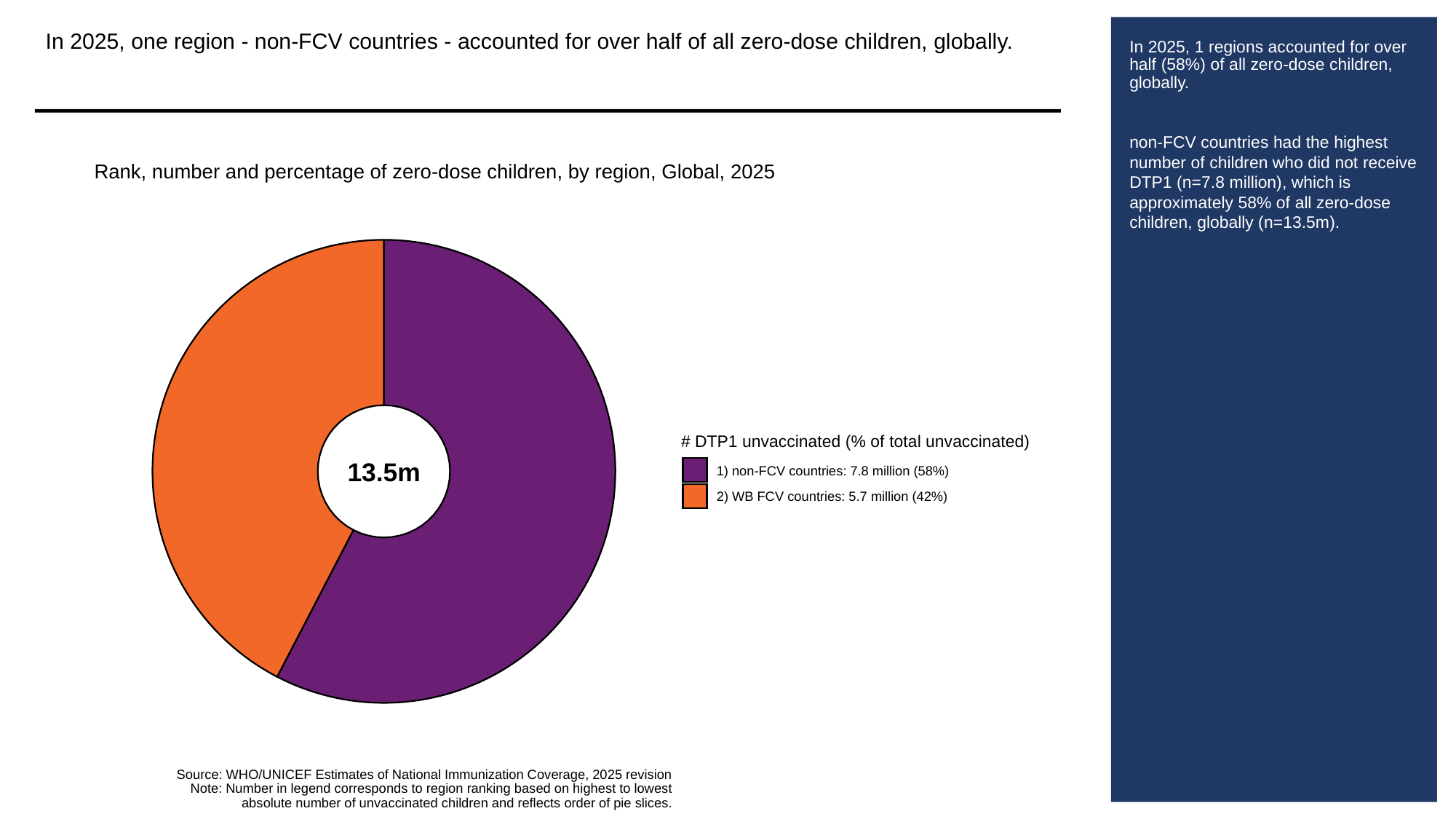

In 2025, one region - non-FCV countries - accounted for over half of all zero-dose children, globally.
# In 2025, 1 regions accounted for over half (58%) of all zero-dose children, globally.

non-FCV countries had the highest number of children who did not receive DTP1 (n=7.8 million), which is approximately 58% of all zero-dose children, globally (n=13.5m).

Rank, number and percentage of zero-dose children, by region, Global, 2025

# DTP1 unvaccinated (% of total unvaccinated)

13.5m
1) non-FCV countries: 7.8 million (58%)

2) WB FCV countries: 5.7 million (42%)
Source: WHO/UNICEF Estimates of National Immunization Coverage, 2025 revision
Note: Number in legend corresponds to region ranking based on highest to lowest
absolute number of unvaccinated children and reflects order of pie slices.